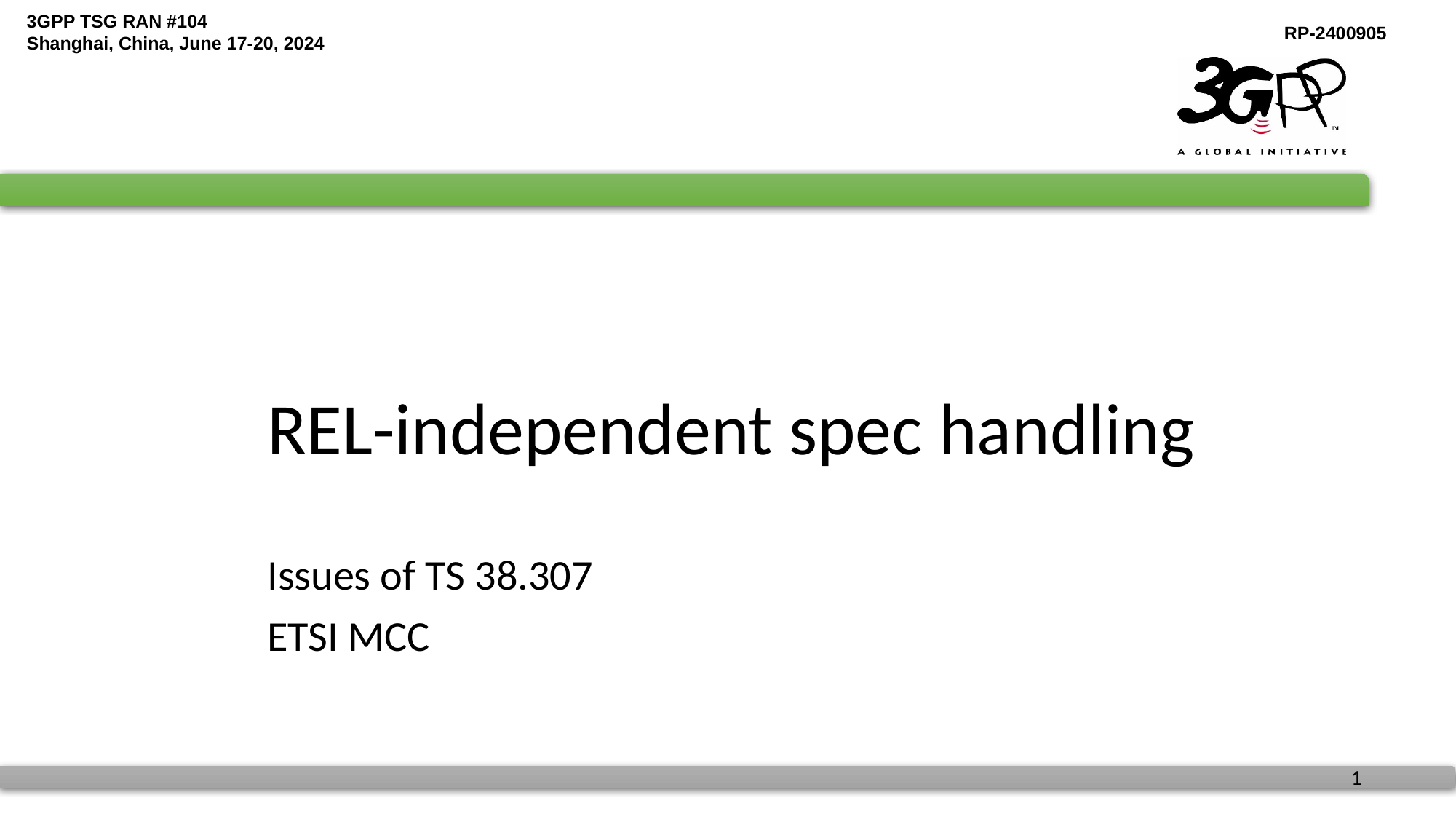

# REL-independent spec handling
Issues of TS 38.307
ETSI MCC